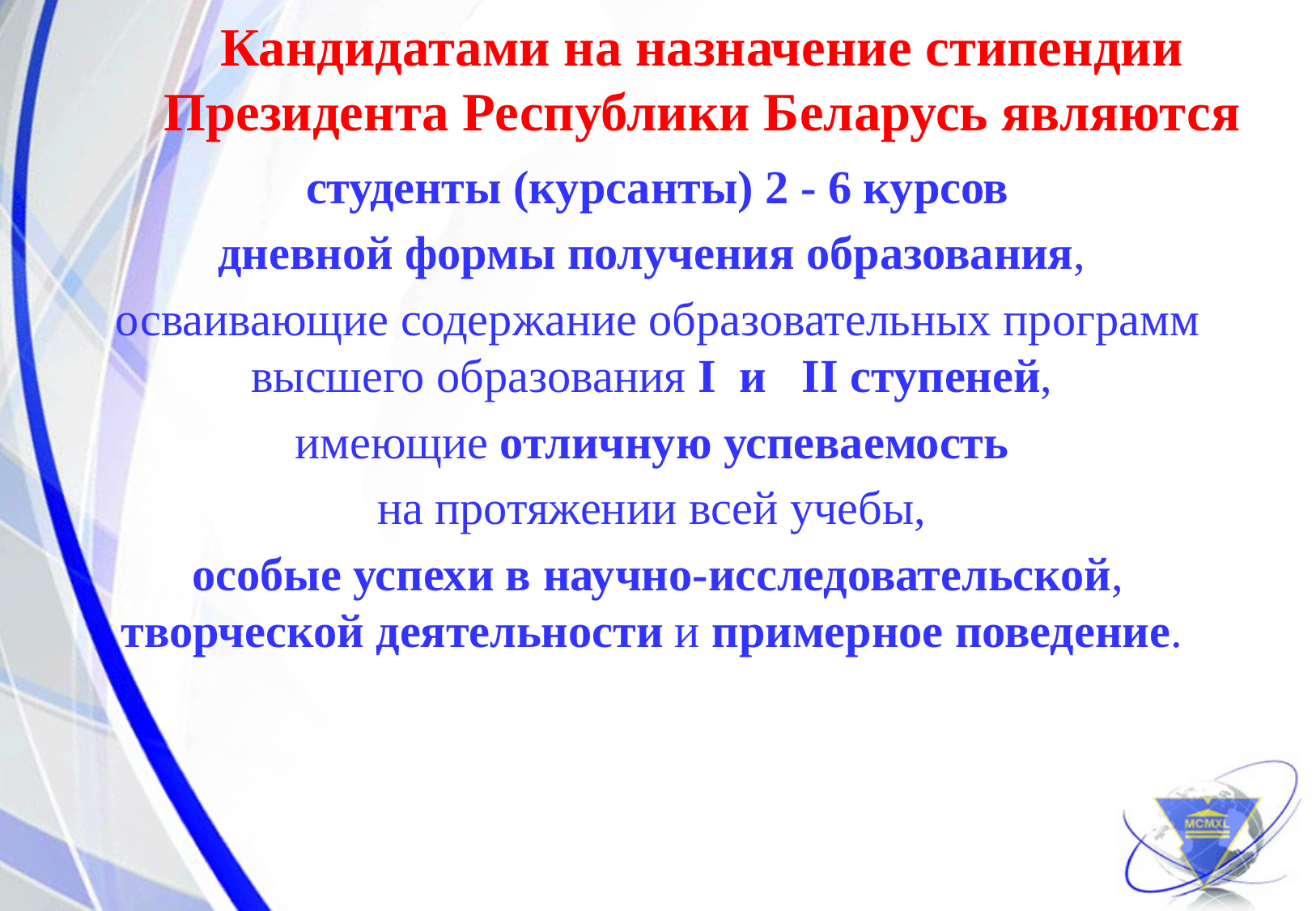

# Кандидатами на назначение стипендии Президента Республики Беларусь являются
 студенты (курсанты) 2 - 6 курсов
дневной формы получения образования,
осваивающие содержание образовательных программ высшего образования I  и   II ступеней,
имеющие отличную успеваемость
на протяжении всей учебы,
особые успехи в научно-исследовательской, творческой деятельности и примерное поведение.
3